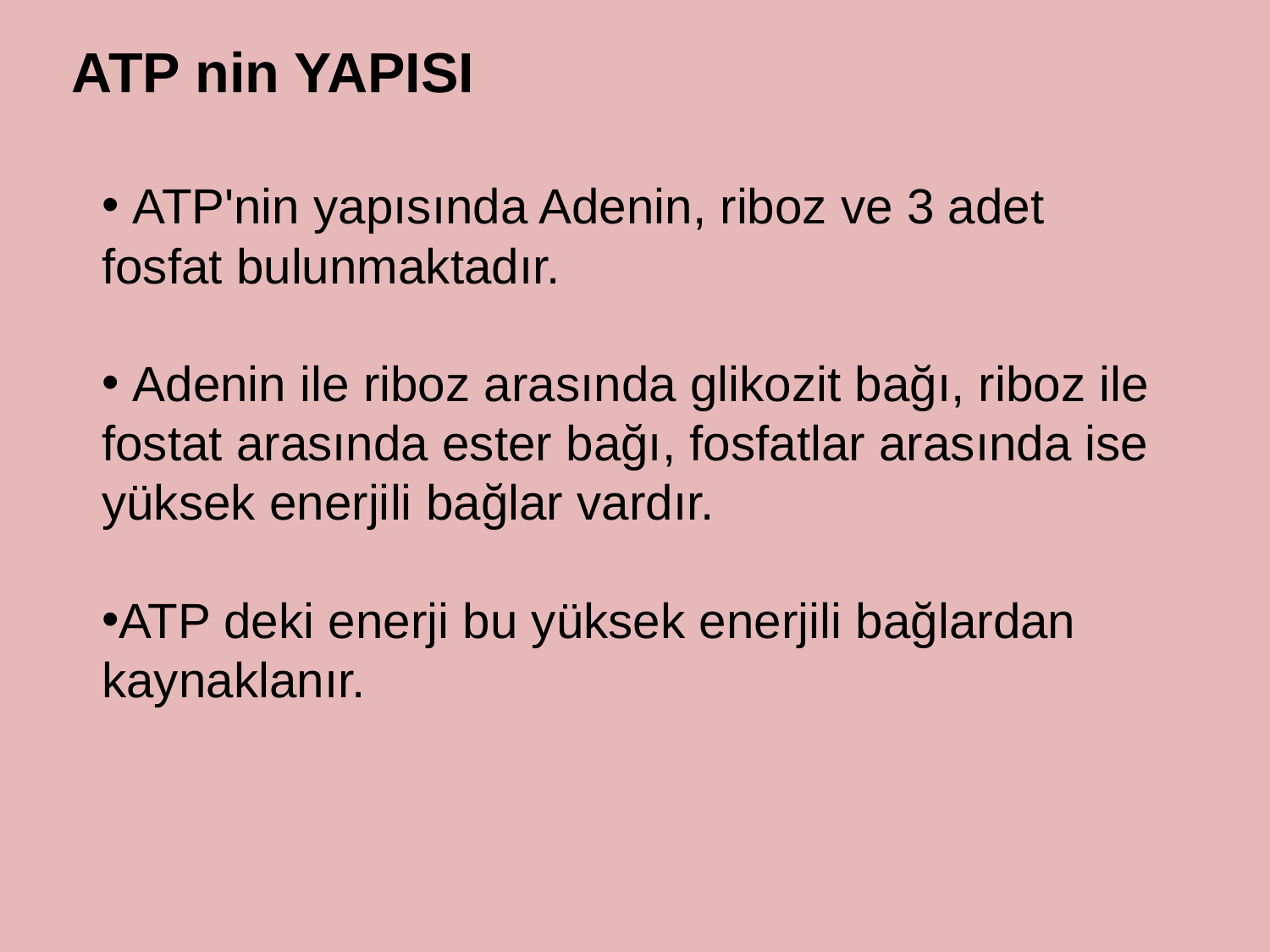

ATP nin YAPISI
 ATP'nin yapısında Adenin, riboz ve 3 adet fosfat bulunmaktadır.

 Adenin ile riboz arasında glikozit bağı, riboz ile fostat arasında ester bağı, fosfatlar arasında ise yüksek enerjili bağlar vardır.

ATP deki enerji bu yüksek enerjili bağlardan kaynaklanır.